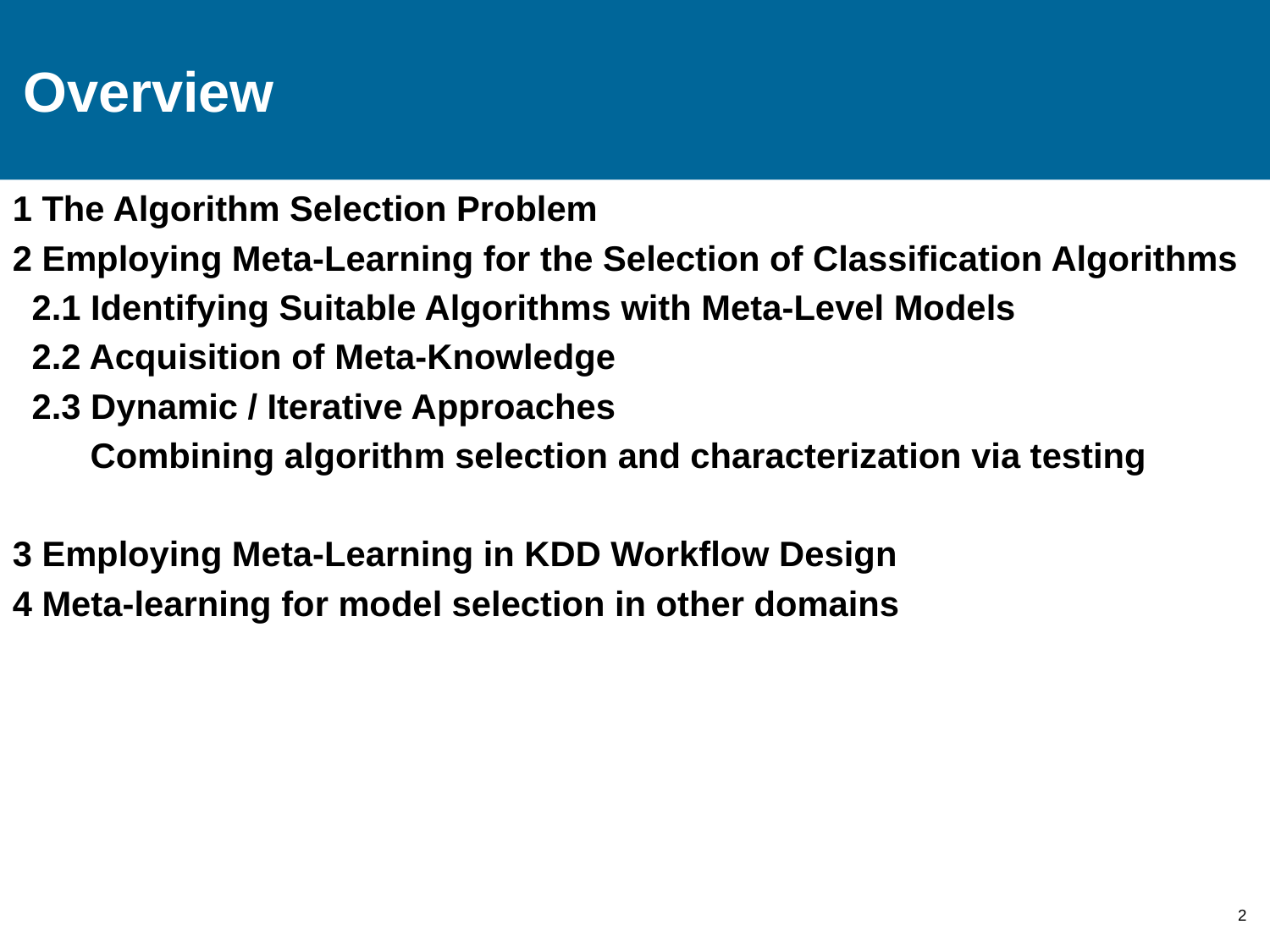

# Overview
1 The Algorithm Selection Problem
2 Employing Meta-Learning for the Selection of Classification Algorithms
  2.1 Identifying Suitable Algorithms with Meta-Level Models
  2.2 Acquisition of Meta-Knowledge
  2.3 Dynamic / Iterative Approaches
        Combining algorithm selection and characterization via testing

3 Employing Meta-Learning in KDD Workflow Design
4 Meta-learning for model selection in other domains

2